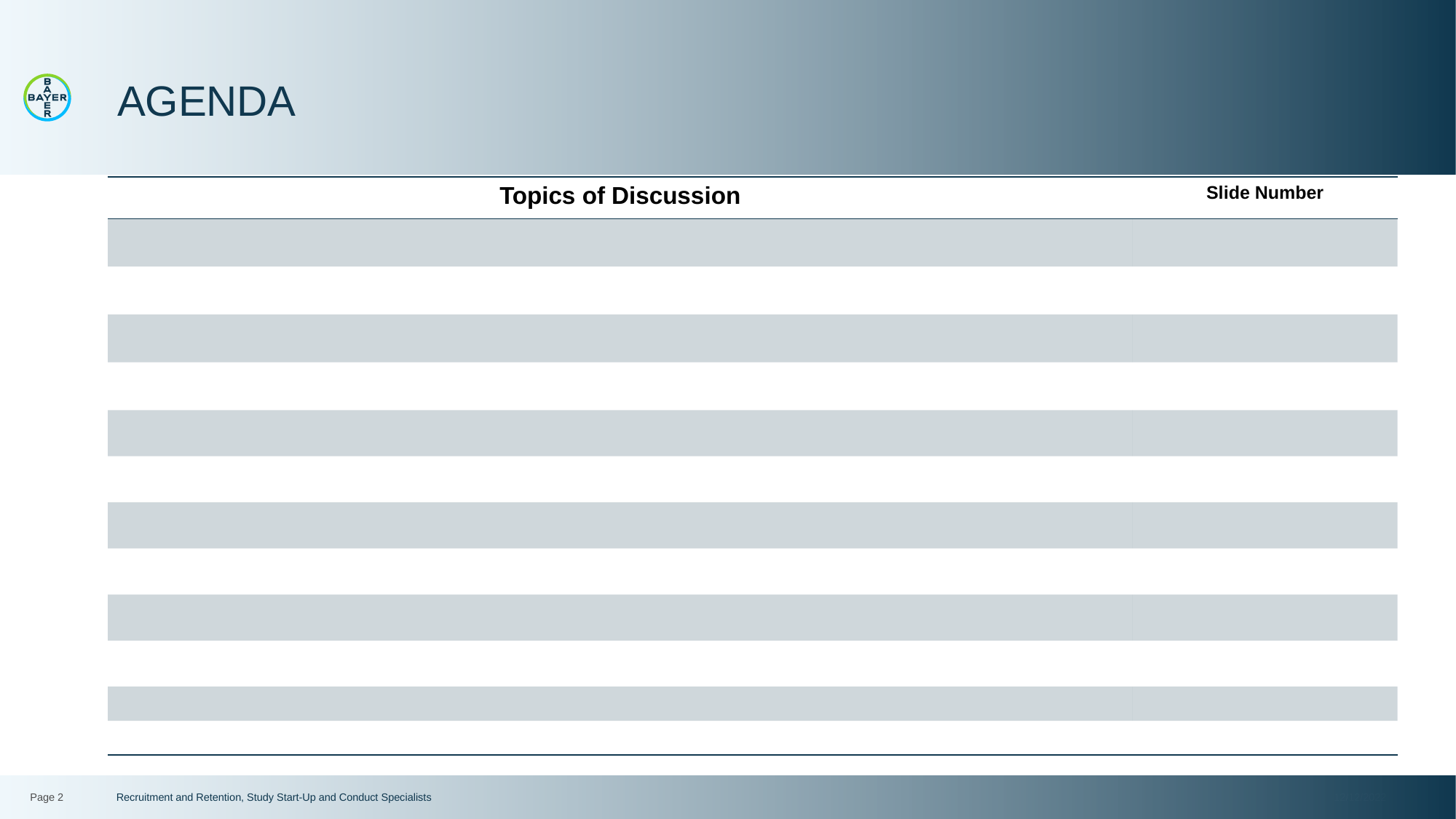

# AGENDA

| Topics of Discussion | Slide Number |
| --- | --- |
|  |  |
|  |  |
|  |  |
|  |  |
|  |  |
|  |  |
|  |  |
|  |  |
|  |  |
|  |  |
|  |  |
|  |  |
Page 2
Recruitment and Retention, Study Start-Up and Conduct Specialists
12/12/2022